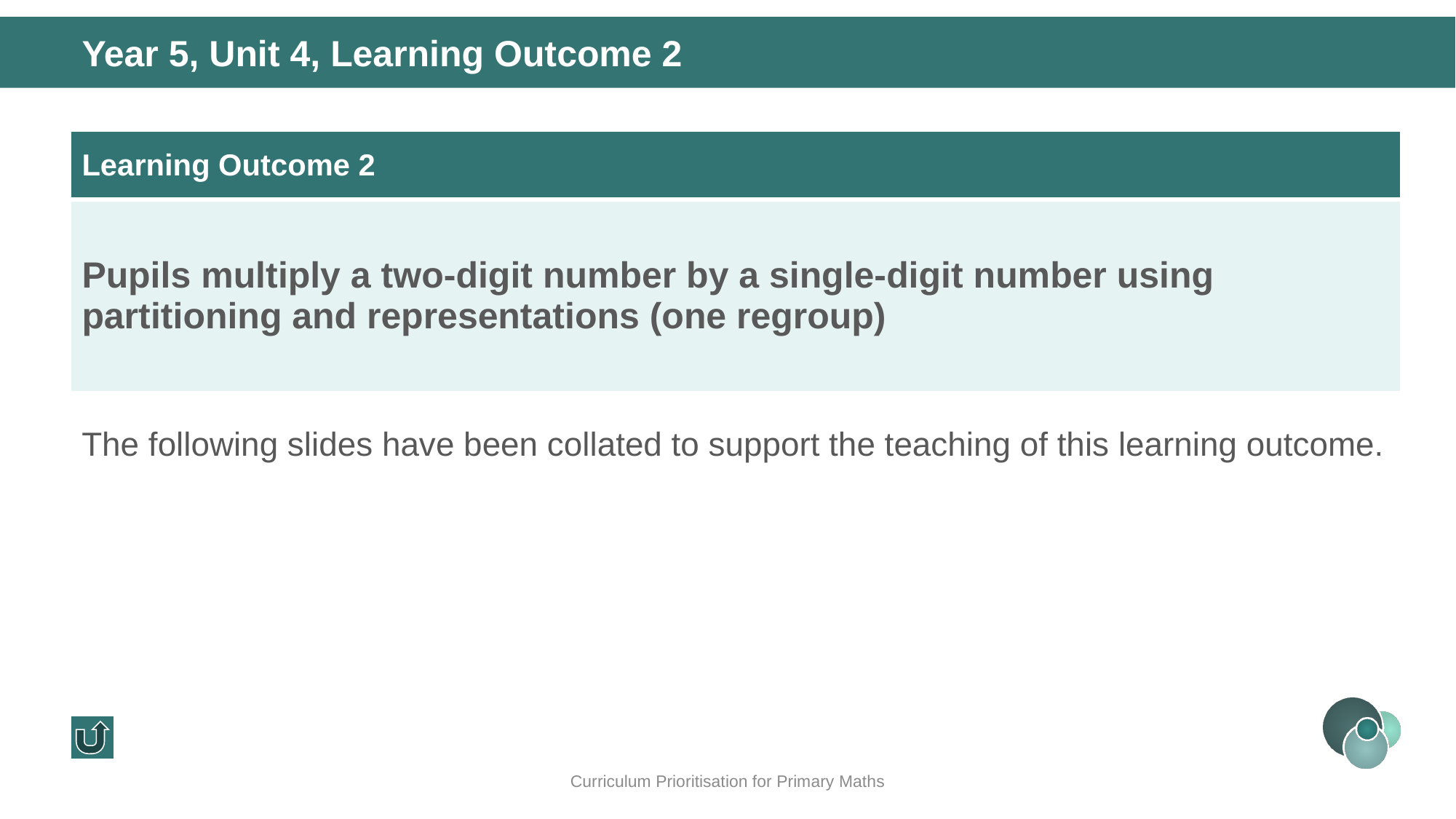

Year 5, Unit 4, Learning Outcome 2
| Learning Outcome 2 |
| --- |
| Pupils multiply a two-digit number by a single-digit number using partitioning and representations (one regroup) |
The following slides have been collated to support the teaching of this learning outcome.

Curriculum Prioritisation for Primary Maths